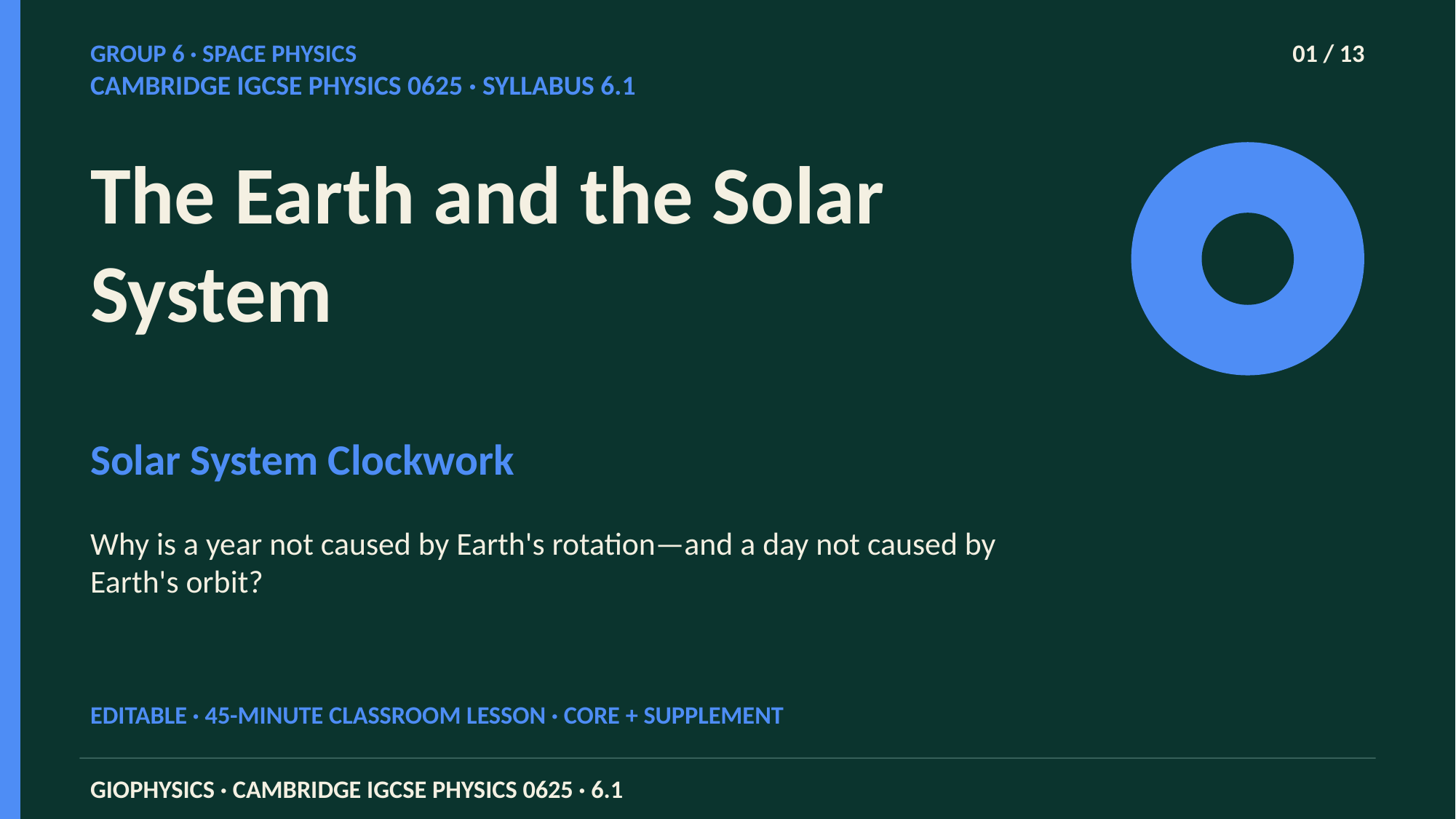

GROUP 6 · SPACE PHYSICS
01 / 13
CAMBRIDGE IGCSE PHYSICS 0625 · SYLLABUS 6.1
The Earth and the Solar System

Solar System Clockwork
Why is a year not caused by Earth's rotation—and a day not caused by Earth's orbit?
EDITABLE · 45-MINUTE CLASSROOM LESSON · CORE + SUPPLEMENT

GIOPHYSICS · CAMBRIDGE IGCSE PHYSICS 0625 · 6.1